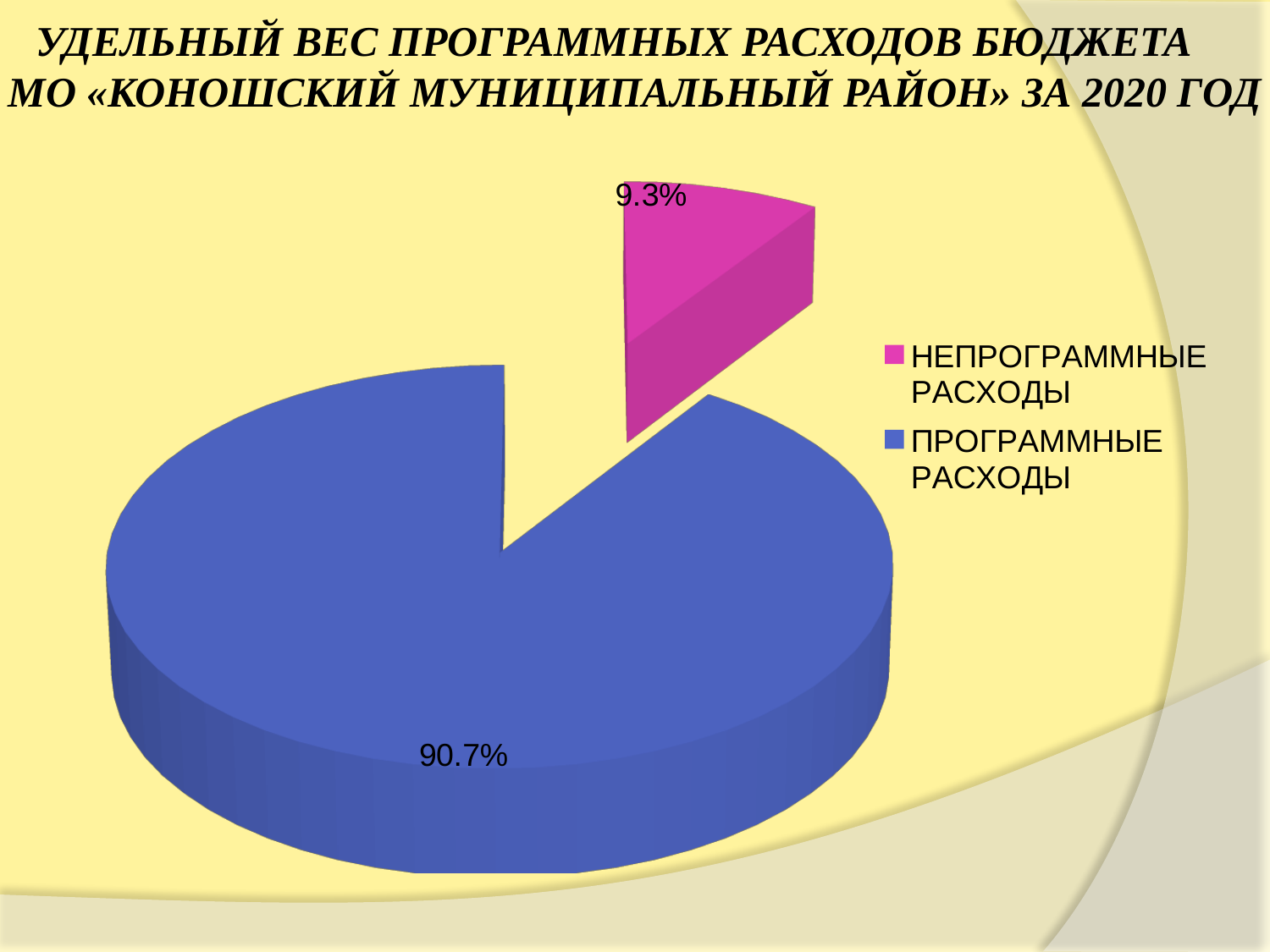

# УДЕЛЬНЫЙ ВЕС ПРОГРАММНЫХ РАСХОДОВ БЮДЖЕТА     МО «КОНОШСКИЙ МУНИЦИПАЛЬНЫЙ РАЙОН» ЗА 2020 ГОД

[unsupported chart]